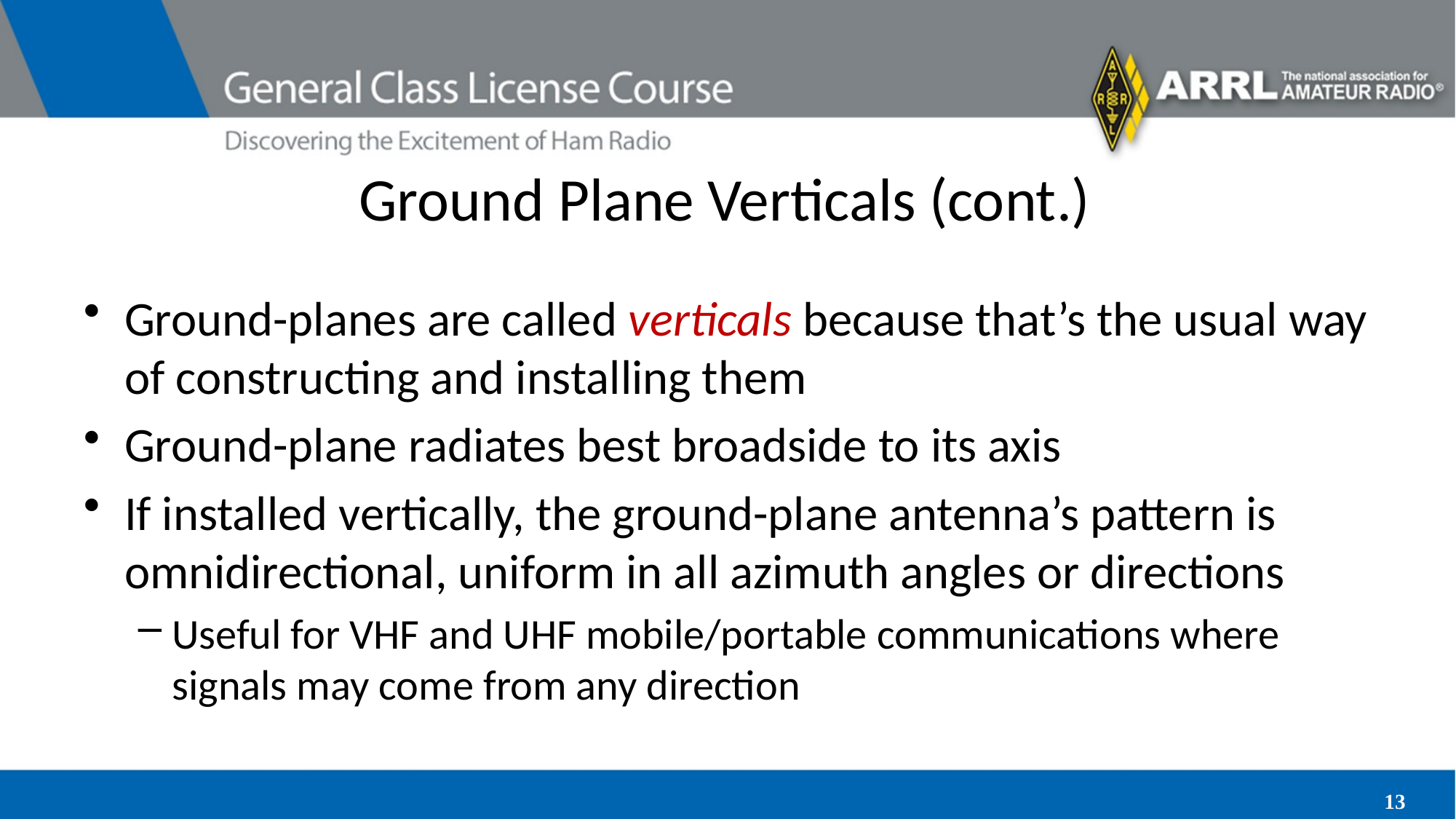

# Ground Plane Verticals (cont.)
Ground-planes are called verticals because that’s the usual way of constructing and installing them
Ground-plane radiates best broadside to its axis
If installed vertically, the ground-plane antenna’s pattern is omnidirectional, uniform in all azimuth angles or directions
Useful for VHF and UHF mobile/portable communications where signals may come from any direction